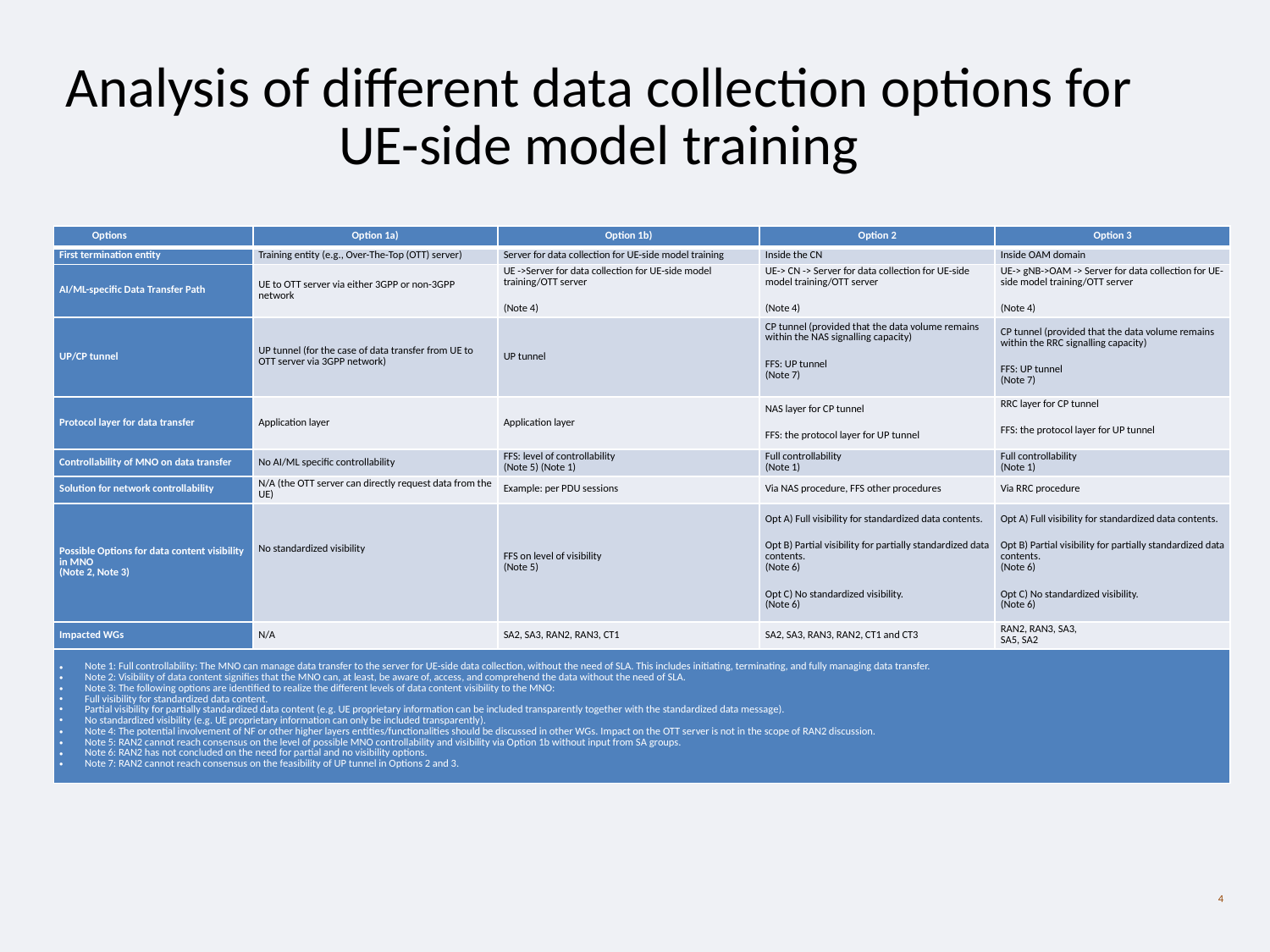

# Analysis of different data collection options for UE-side model training
| Options | Option 1a) | Option 1b) | Option 2 | Option 3 |
| --- | --- | --- | --- | --- |
| First termination entity | Training entity (e.g., Over-The-Top (OTT) server) | Server for data collection for UE-side model training | Inside the CN | Inside OAM domain |
| AI/ML-specific Data Transfer Path | UE to OTT server via either 3GPP or non-3GPP network | UE ->Server for data collection for UE-side model training/OTT server (Note 4) | UE-> CN -> Server for data collection for UE-side model training/OTT server (Note 4) | UE-> gNB->OAM -> Server for data collection for UE-side model training/OTT server (Note 4) |
| UP/CP tunnel | UP tunnel (for the case of data transfer from UE to OTT server via 3GPP network) | UP tunnel | CP tunnel (provided that the data volume remains within the NAS signalling capacity) FFS: UP tunnel (Note 7) | CP tunnel (provided that the data volume remains within the RRC signalling capacity) FFS: UP tunnel (Note 7) |
| Protocol layer for data transfer | Application layer | Application layer | NAS layer for CP tunnel FFS: the protocol layer for UP tunnel | RRC layer for CP tunnel FFS: the protocol layer for UP tunnel |
| Controllability of MNO on data transfer | No AI/ML specific controllability | FFS: level of controllability (Note 5) (Note 1) | Full controllability (Note 1) | Full controllability (Note 1) |
| Solution for network controllability | N/A (the OTT server can directly request data from the UE) | Example: per PDU sessions | Via NAS procedure, FFS other procedures | Via RRC procedure |
| Possible Options for data content visibility in MNO (Note 2, Note 3) | No standardized visibility | FFS on level of visibility (Note 5) | Opt A) Full visibility for standardized data contents. Opt B) Partial visibility for partially standardized data contents. (Note 6) Opt C) No standardized visibility. (Note 6) | Opt A) Full visibility for standardized data contents. Opt B) Partial visibility for partially standardized data contents. (Note 6) Opt C) No standardized visibility. (Note 6) |
| Impacted WGs | N/A | SA2, SA3, RAN2, RAN3, CT1 | SA2, SA3, RAN3, RAN2, CT1 and CT3 | RAN2, RAN3, SA3, SA5, SA2 |
| Note 1: Full controllability: The MNO can manage data transfer to the server for UE-side data collection, without the need of SLA. This includes initiating, terminating, and fully managing data transfer. Note 2: Visibility of data content signifies that the MNO can, at least, be aware of, access, and comprehend the data without the need of SLA. Note 3: The following options are identified to realize the different levels of data content visibility to the MNO: Full visibility for standardized data content. Partial visibility for partially standardized data content (e.g. UE proprietary information can be included transparently together with the standardized data message). No standardized visibility (e.g. UE proprietary information can only be included transparently). Note 4: The potential involvement of NF or other higher layers entities/functionalities should be discussed in other WGs. Impact on the OTT server is not in the scope of RAN2 discussion. Note 5: RAN2 cannot reach consensus on the level of possible MNO controllability and visibility via Option 1b without input from SA groups. Note 6: RAN2 has not concluded on the need for partial and no visibility options. Note 7: RAN2 cannot reach consensus on the feasibility of UP tunnel in Options 2 and 3. |  |  |  |  |